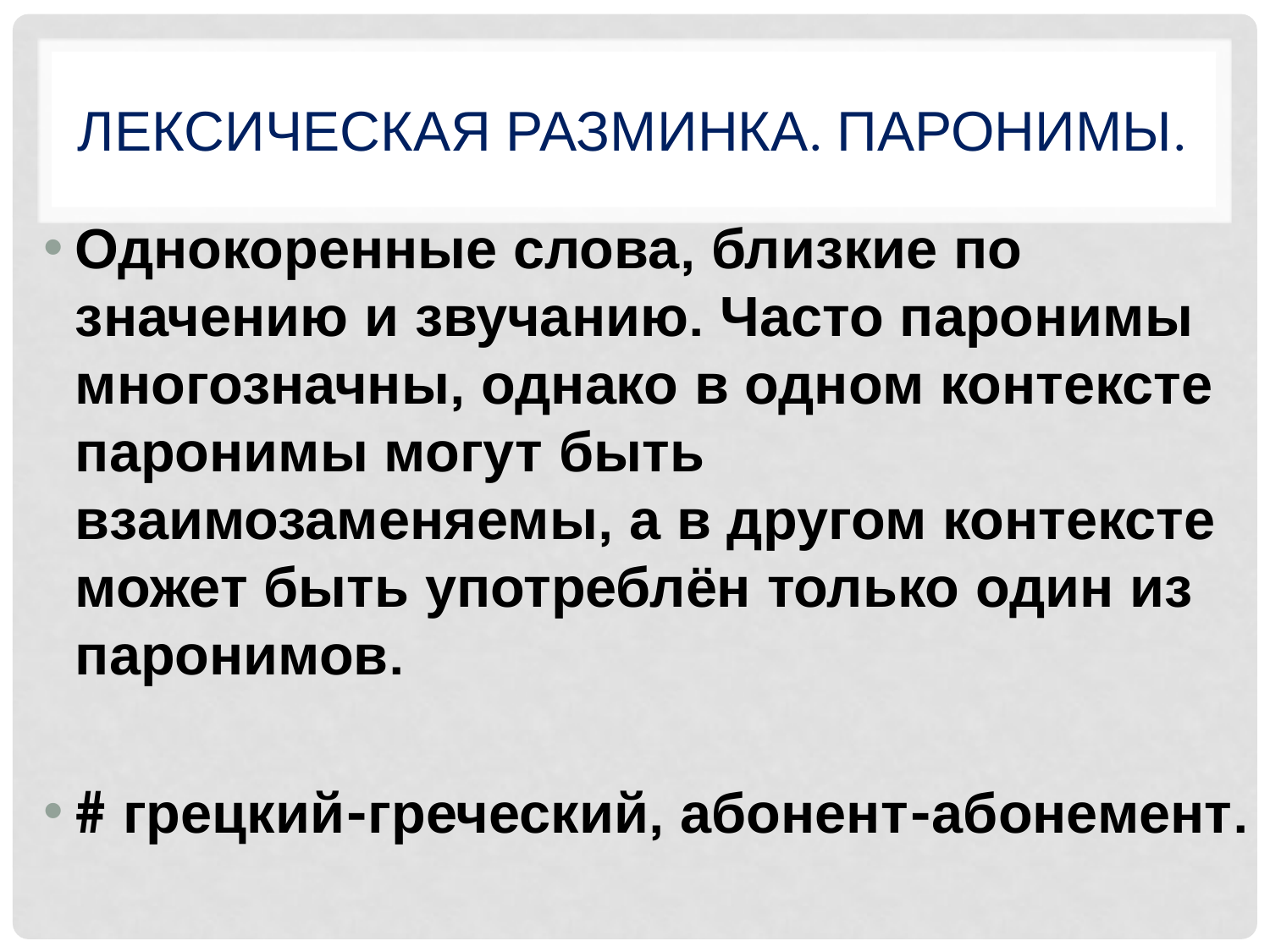

# Лексическая разминка. Паронимы.
Однокоренные слова, близкие по значению и звучанию. Часто паронимы многозначны, однако в одном контексте паронимы могут быть взаимозаменяемы, а в другом контексте может быть употреблён только один из паронимов.

# грецкий-греческий, абонент-абонемент.